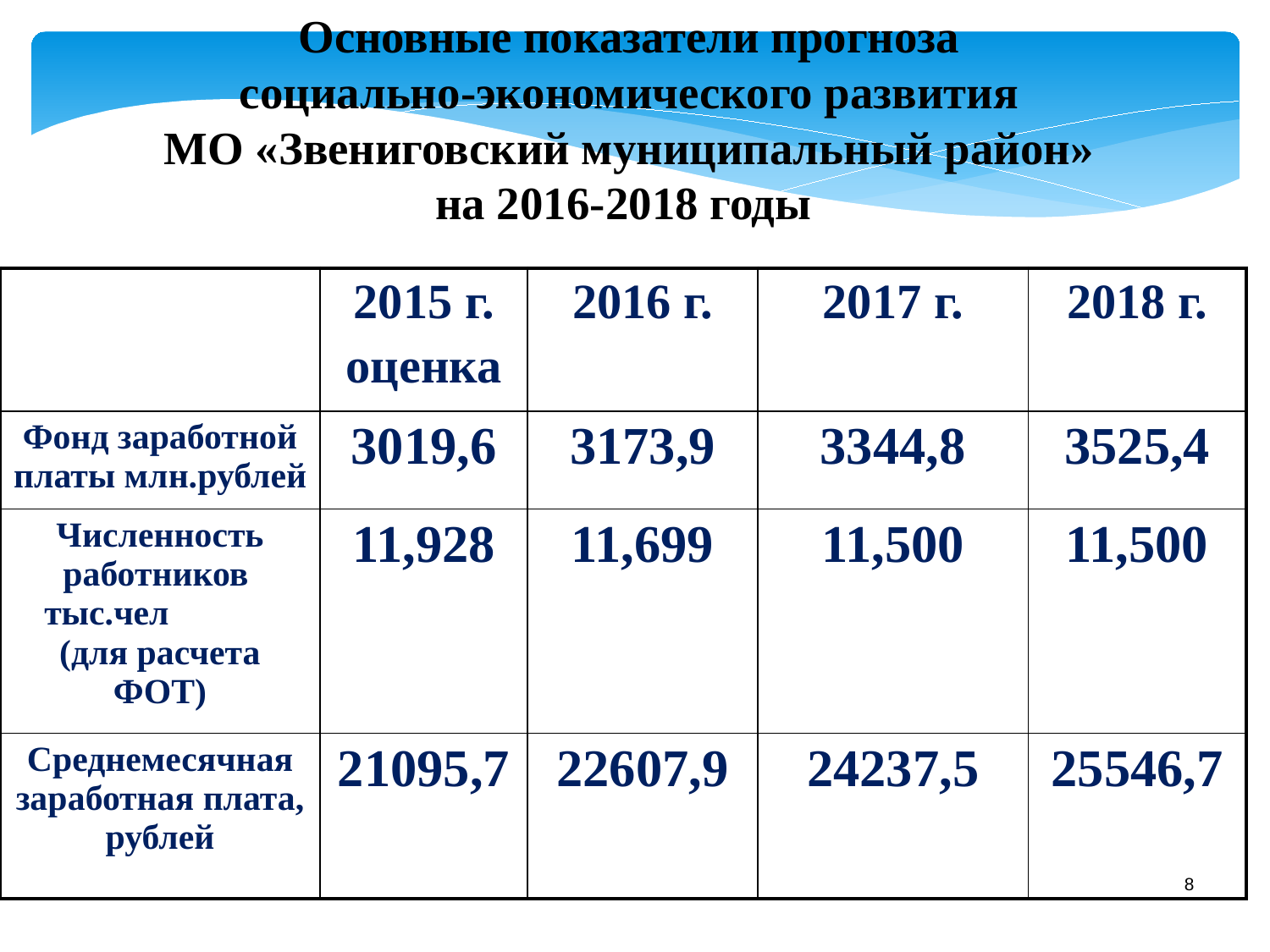

Основные показатели прогноза
социально-экономического развития
МО «Звениговский муниципальный район»
на 2016-2018 годы
|  | 2015 г. оценка | 2016 г. | 2017 г. | 2018 г. |
| --- | --- | --- | --- | --- |
| Фонд заработной платы млн.рублей | 3019,6 | 3173,9 | 3344,8 | 3525,4 |
| Численность работников тыс.чел (для расчета ФОТ) | 11,928 | 11,699 | 11,500 | 11,500 |
| Среднемесячная заработная плата, рублей | 21095,7 | 22607,9 | 24237,5 | 25546,7 |
8